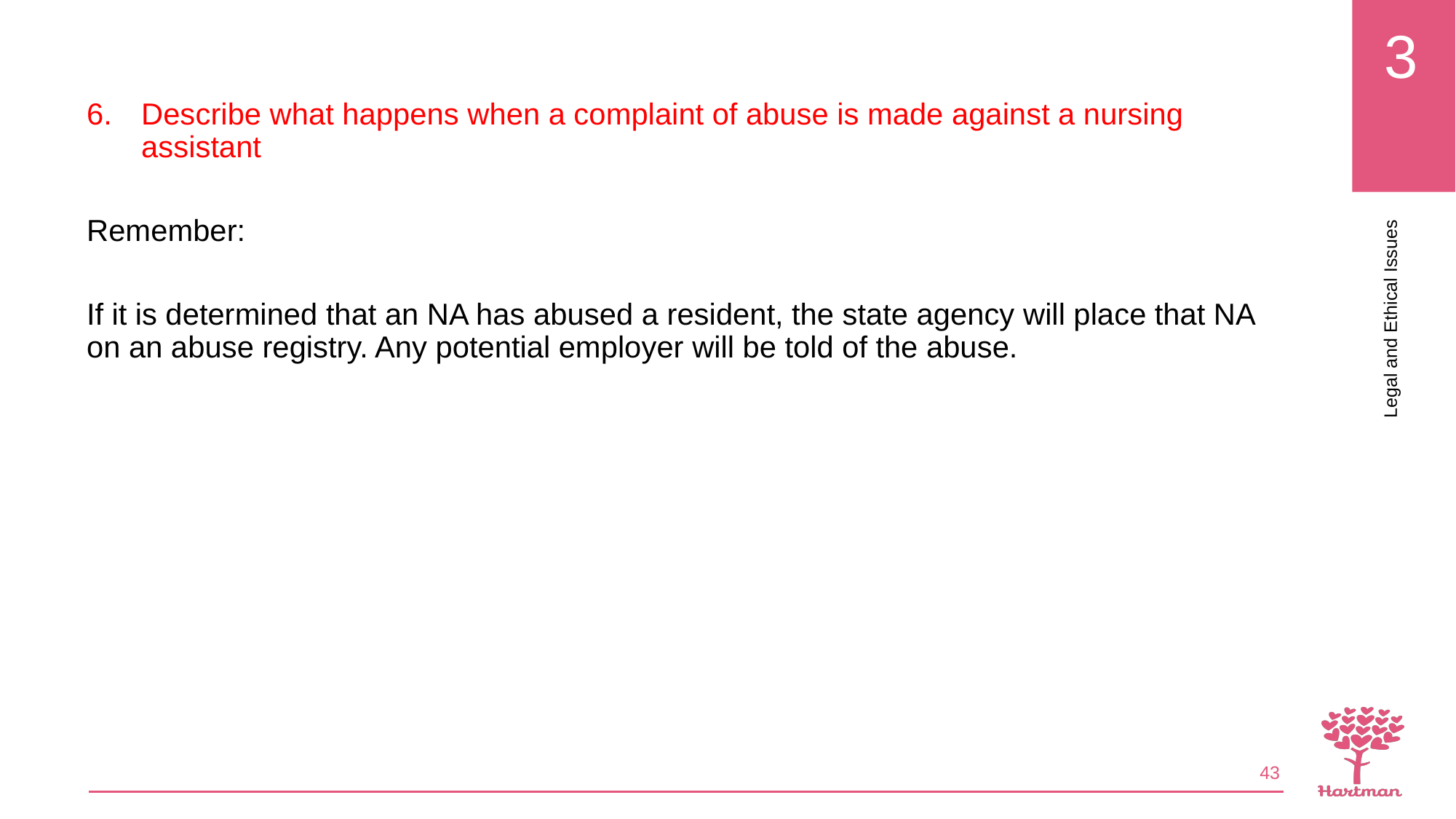

Describe what happens when a complaint of abuse is made against a nursing assistant

Remember:

If it is determined that an NA has abused a resident, the state agency will place that NA on an abuse registry. Any potential employer will be told of the abuse.

43